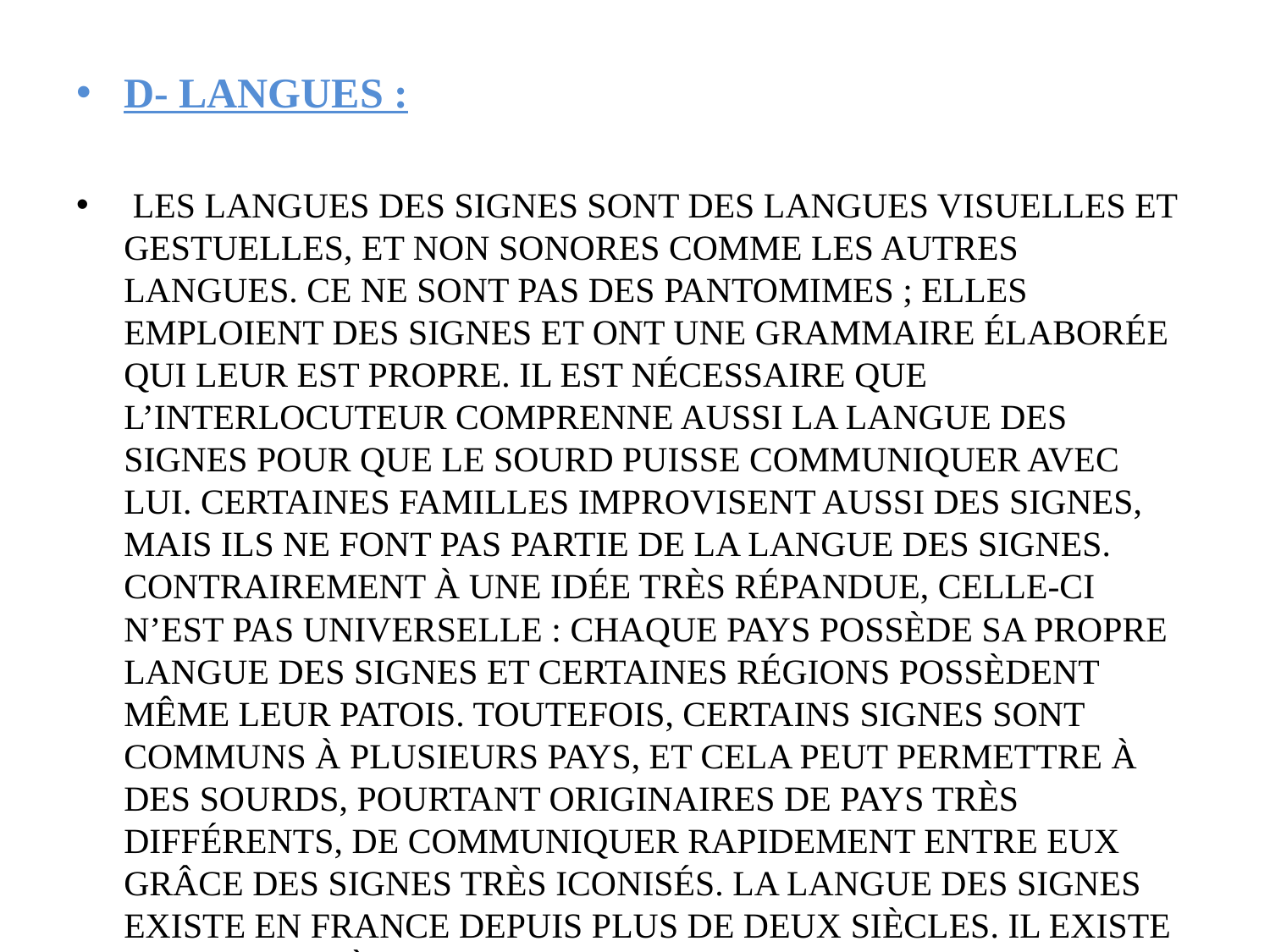

D- Langues :

 Les langues des signes sont des langues visuelles et gestuelles, et non sonores comme les autres langues. Ce ne sont pas des pantomimes ; elles emploient des signes et ont une grammaire élaborée qui leur est propre. Il est nécessaire que l’interlocuteur comprenne aussi la langue des signes pour que le Sourd puisse communiquer avec lui. Certaines familles improvisent aussi des signes, mais ils ne font pas partie de la langue des signes. Contrairement à une idée très répandue, celle-ci n’est pas universelle : chaque pays possède sa propre langue des signes et certaines régions possèdent même leur patois. Toutefois, certains signes sont communs à plusieurs pays, et cela peut permettre à des Sourds, pourtant originaires de pays très différents, de communiquer rapidement entre eux grâce des signes très iconisés. La langue des signes existe en France depuis plus de deux siècles. Il existe des interprètes en langue des signes. Elle est considérée comme langue naturelle des Sourds.